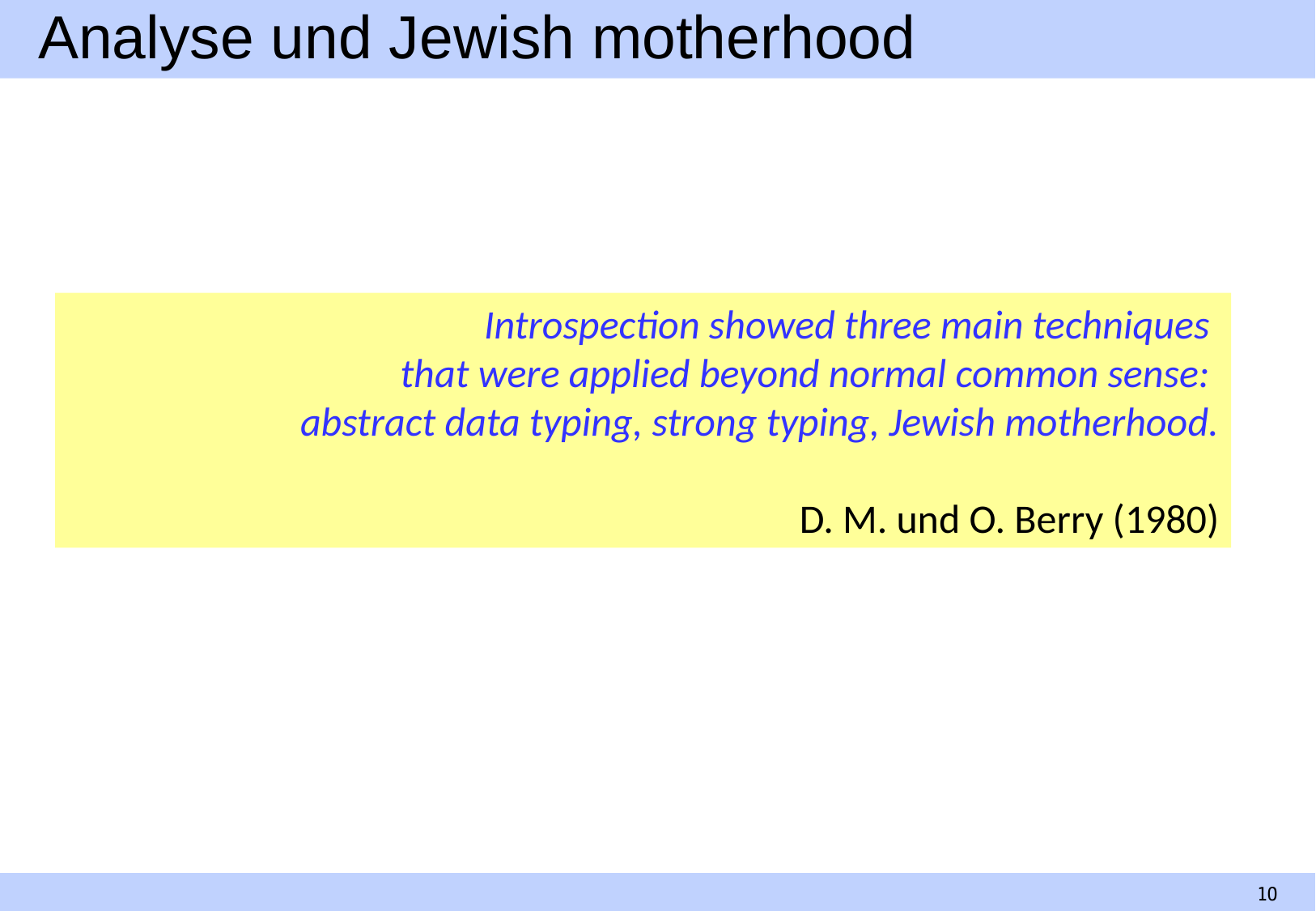

# Analyse und Jewish motherhood
Introspection showed three main techniques
that were applied beyond normal common sense:
abstract data typing, strong typing, Jewish motherhood.

D. M. und O. Berry (1980)
10